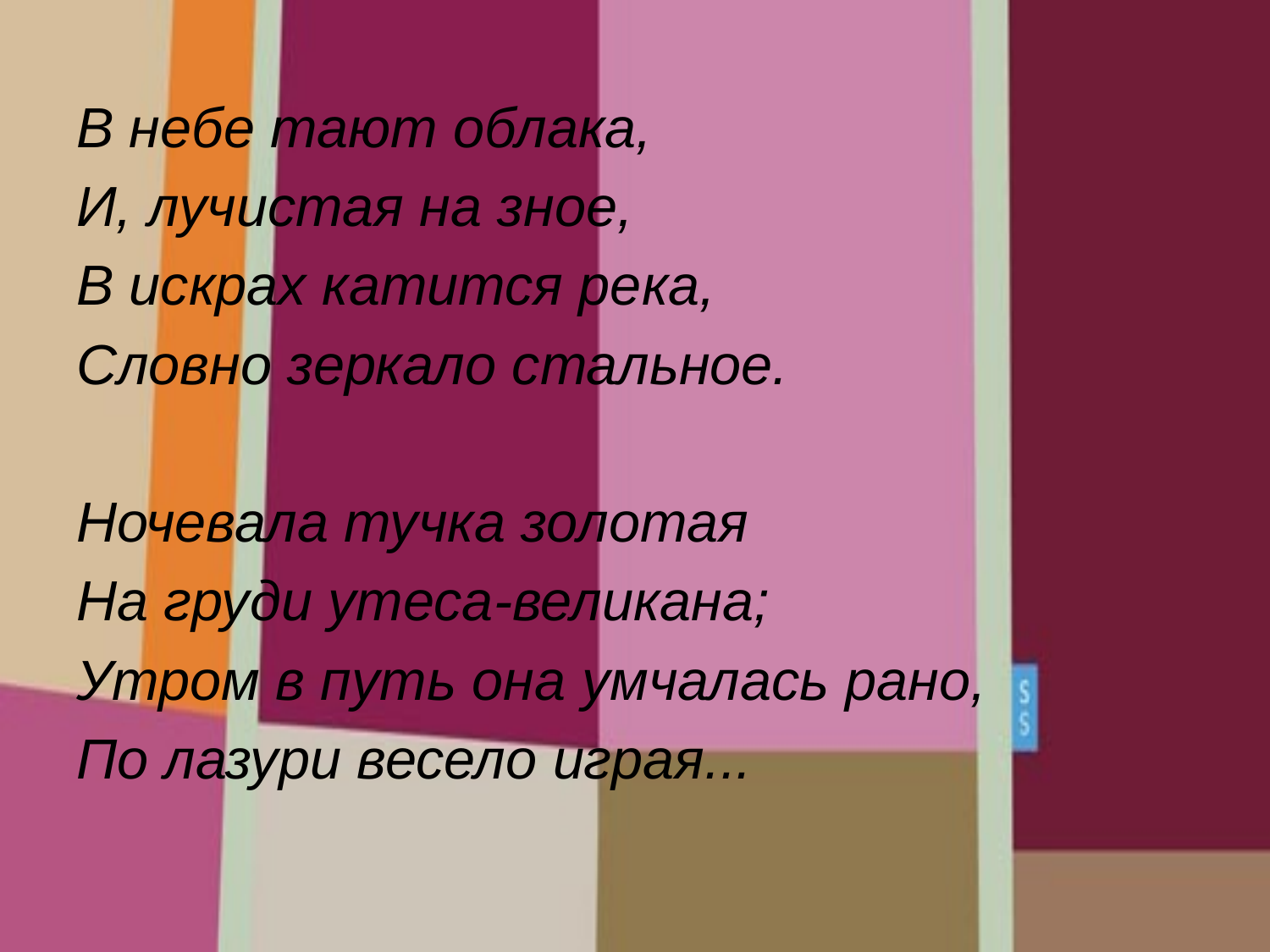

В небе тают облака,
И, лучистая на зное,
В искрах катится река,
Словно зеркало стальное.

Ночевала тучка золотая
На груди утеса-великана;
Утром в путь она умчалась рано,
По лазури весело играя...